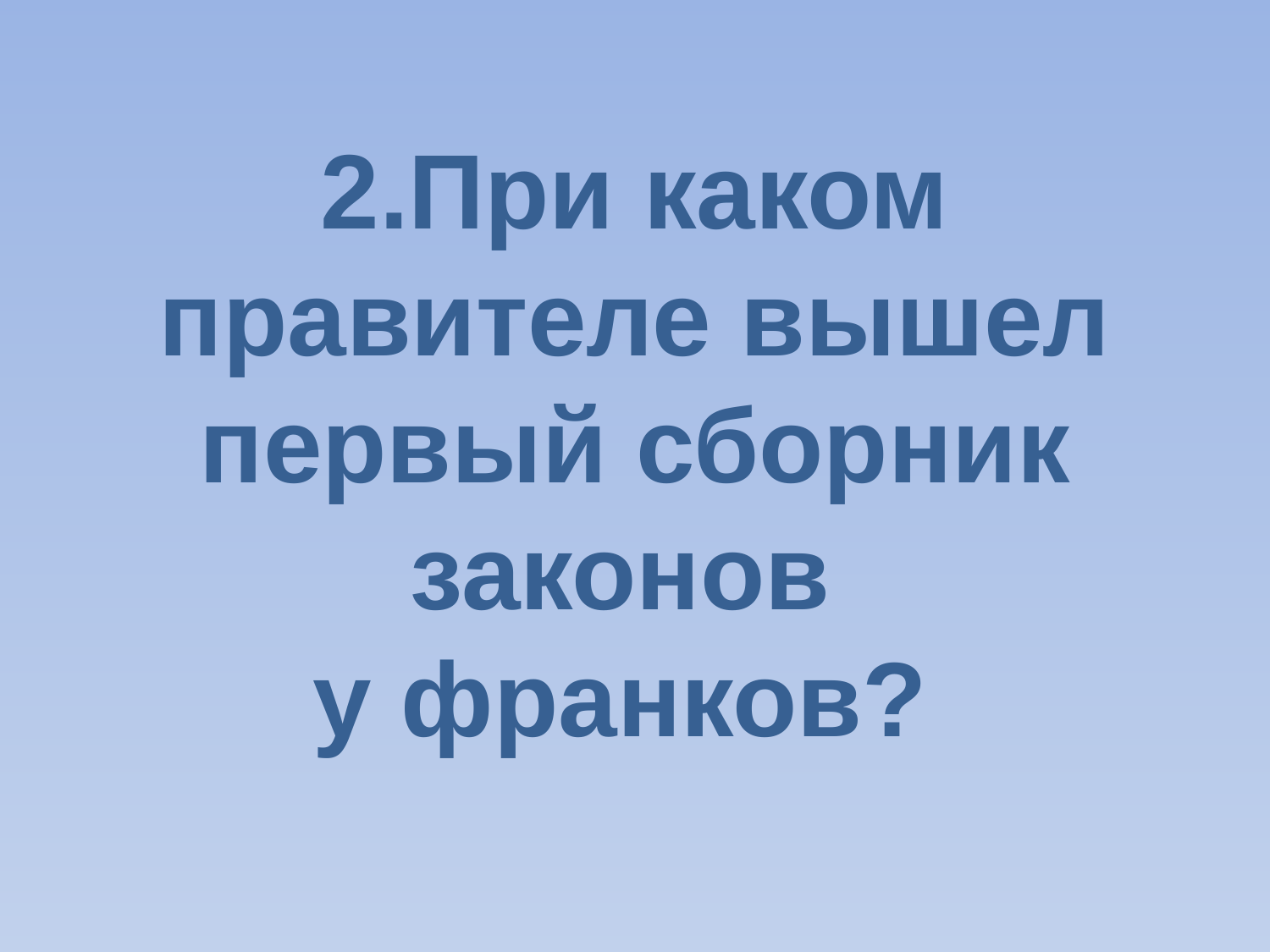

# 2.При каком правителе вышел первый сборник законов у франков?